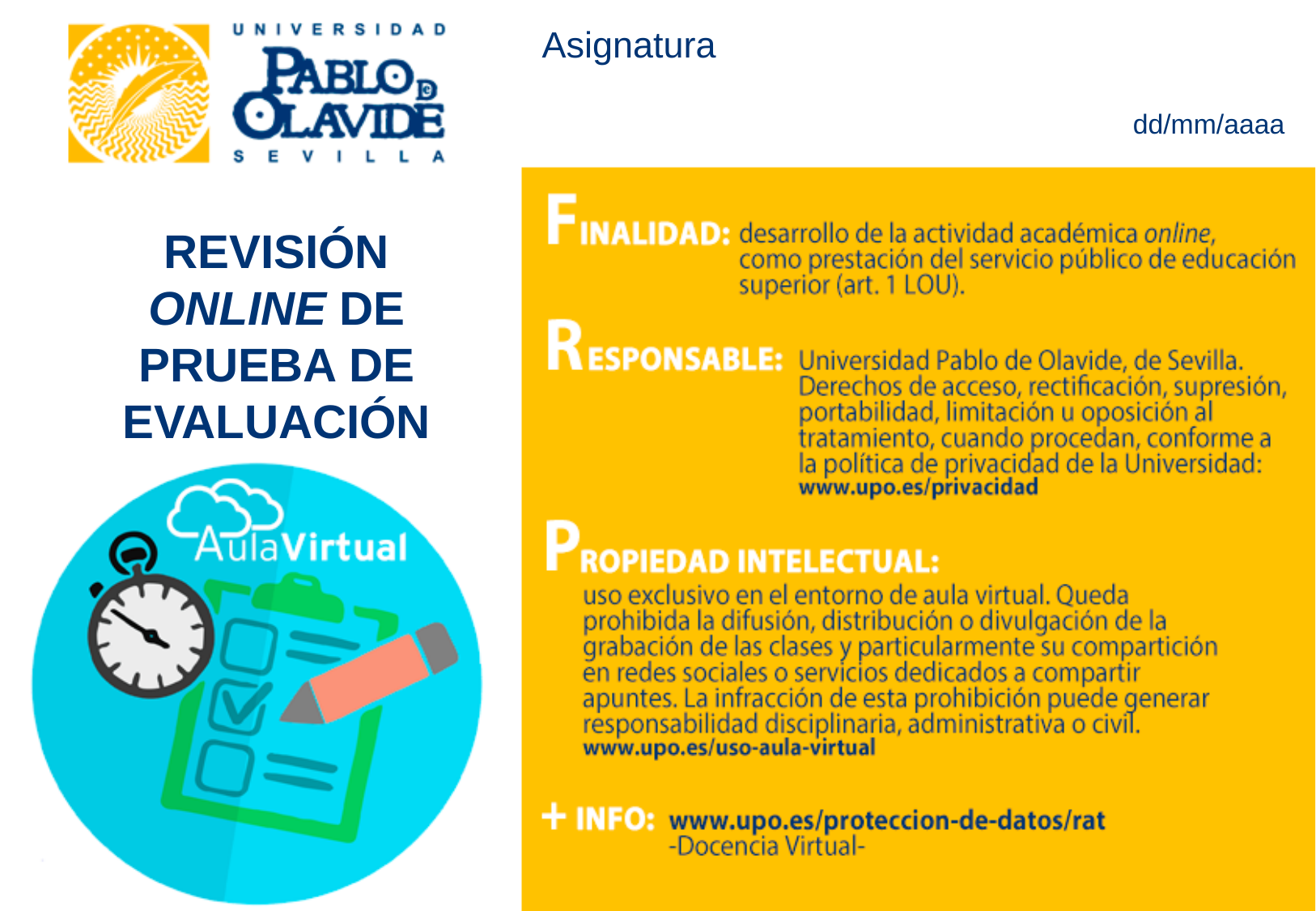

Asignatura
dd/mm/aaaa
REVISIÓN ONLINE DE PRUEBA DE EVALUACIÓN